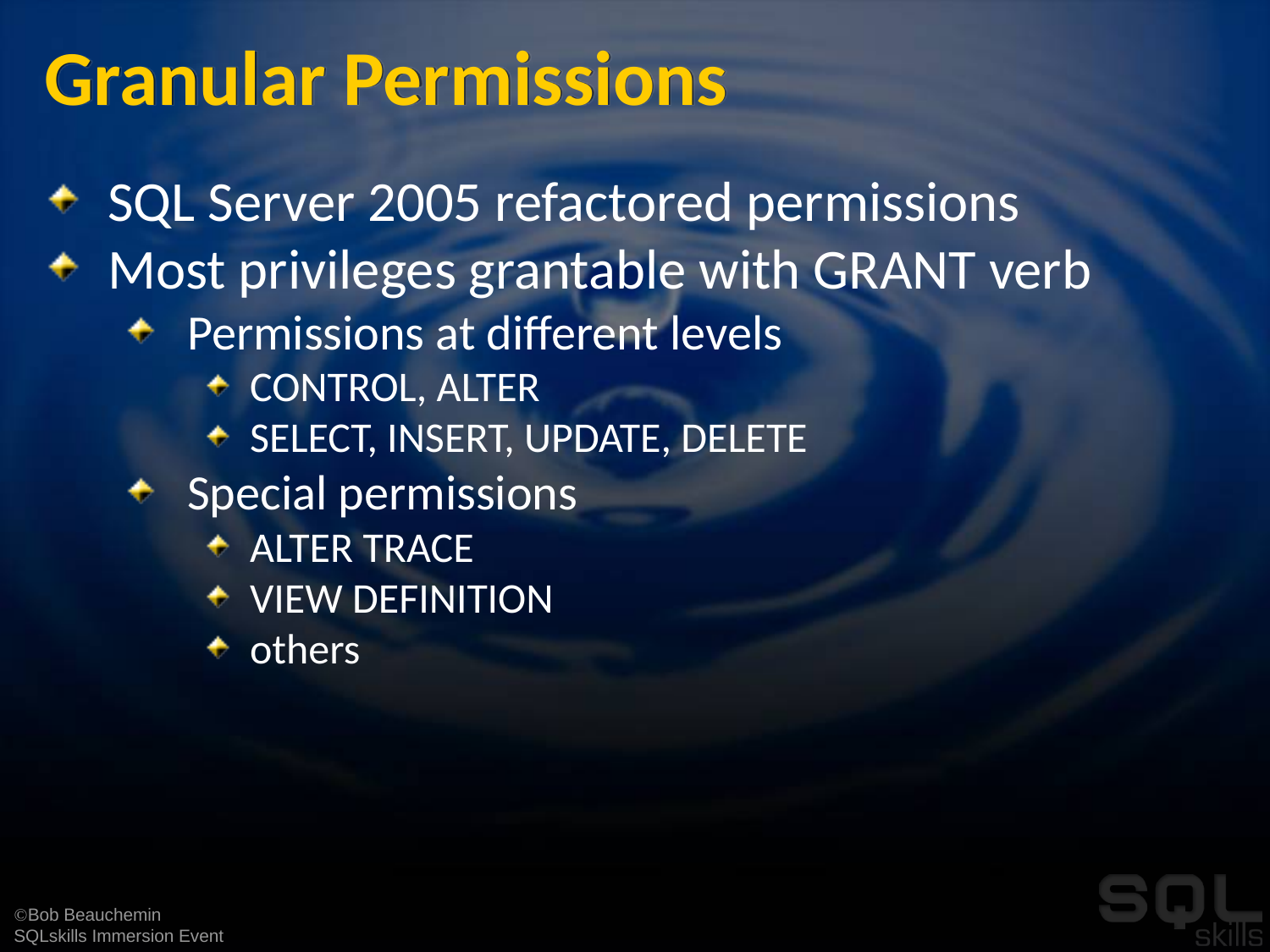

# Granular Permissions
SQL Server 2005 refactored permissions
Most privileges grantable with GRANT verb
Permissions at different levels
CONTROL, ALTER
SELECT, INSERT, UPDATE, DELETE
Special permissions
ALTER TRACE
VIEW DEFINITION
others